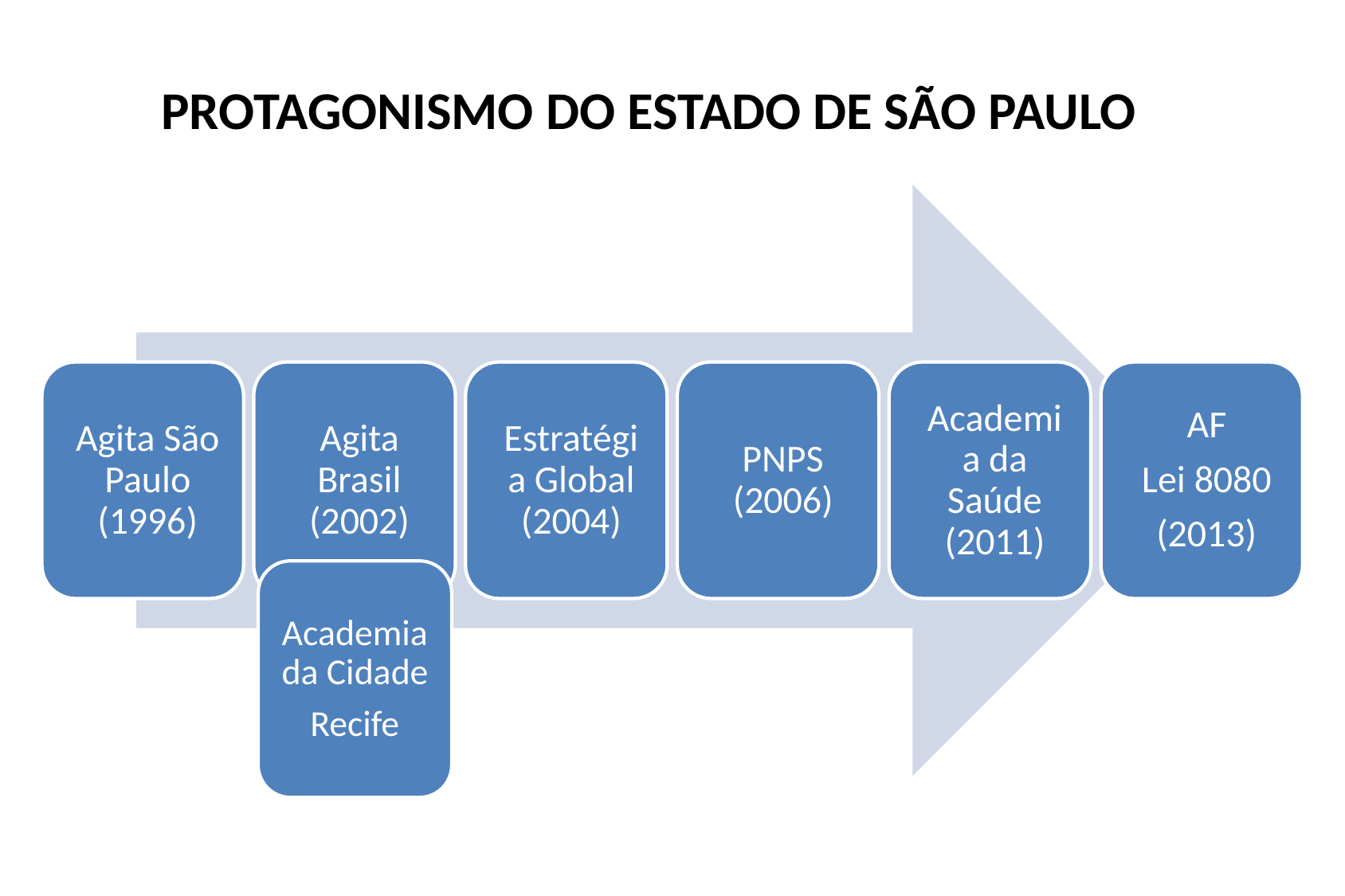

PROTAGONISMO DO ESTADO DE SÃO PAULO
Agita São Paulo (1996)
Agita Brasil (2002)
Estratégia Global (2004)
PNPS (2006)
Academia da Saúde (2011)
AF
Lei 8080
(2013)

Academia da Cidade
Recife